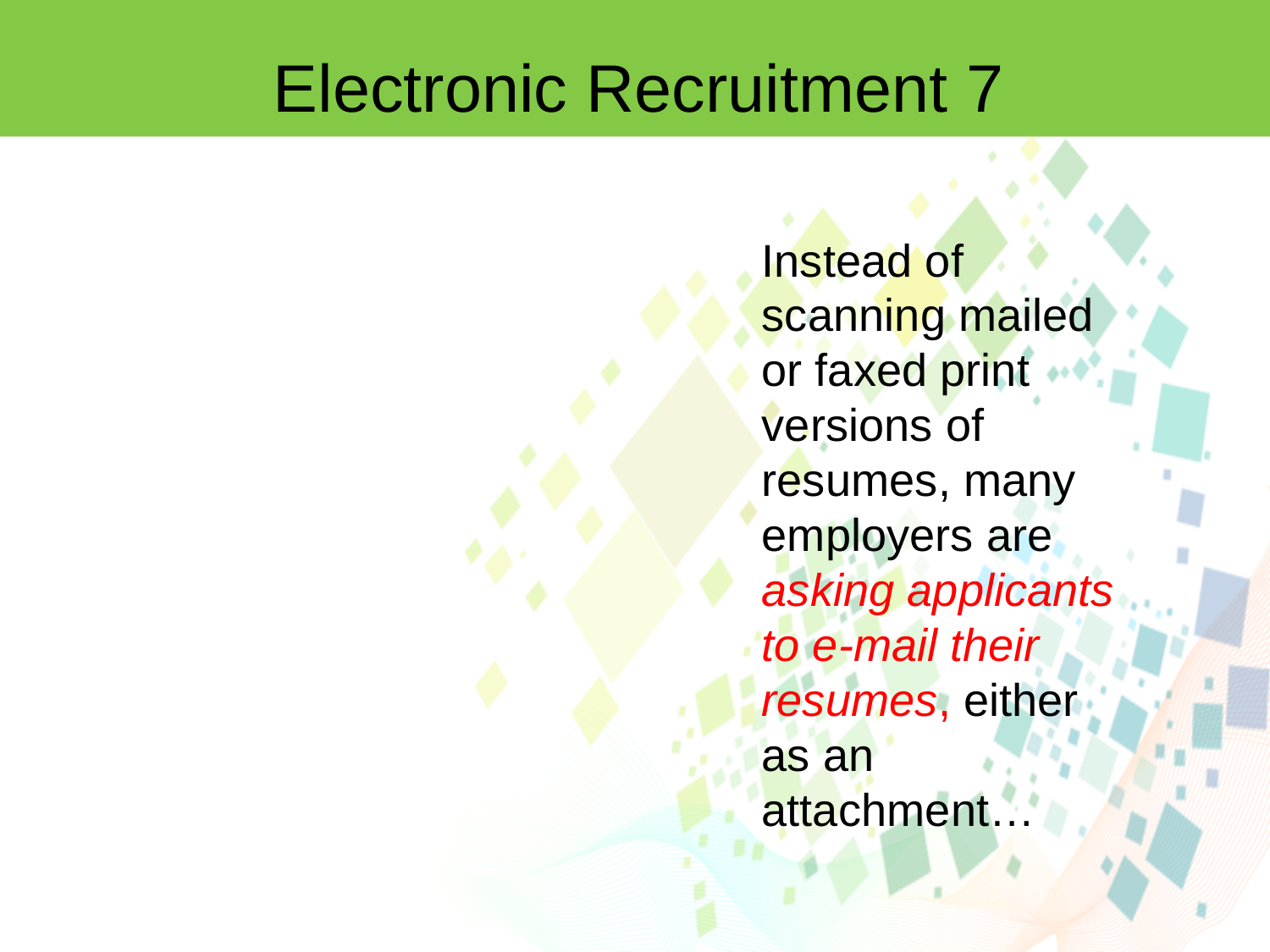

Electronic Recruitment 7
Instead of scanning mailed or faxed print versions of resumes, many employers are asking applicants to e-mail their resumes, either as an attachment…